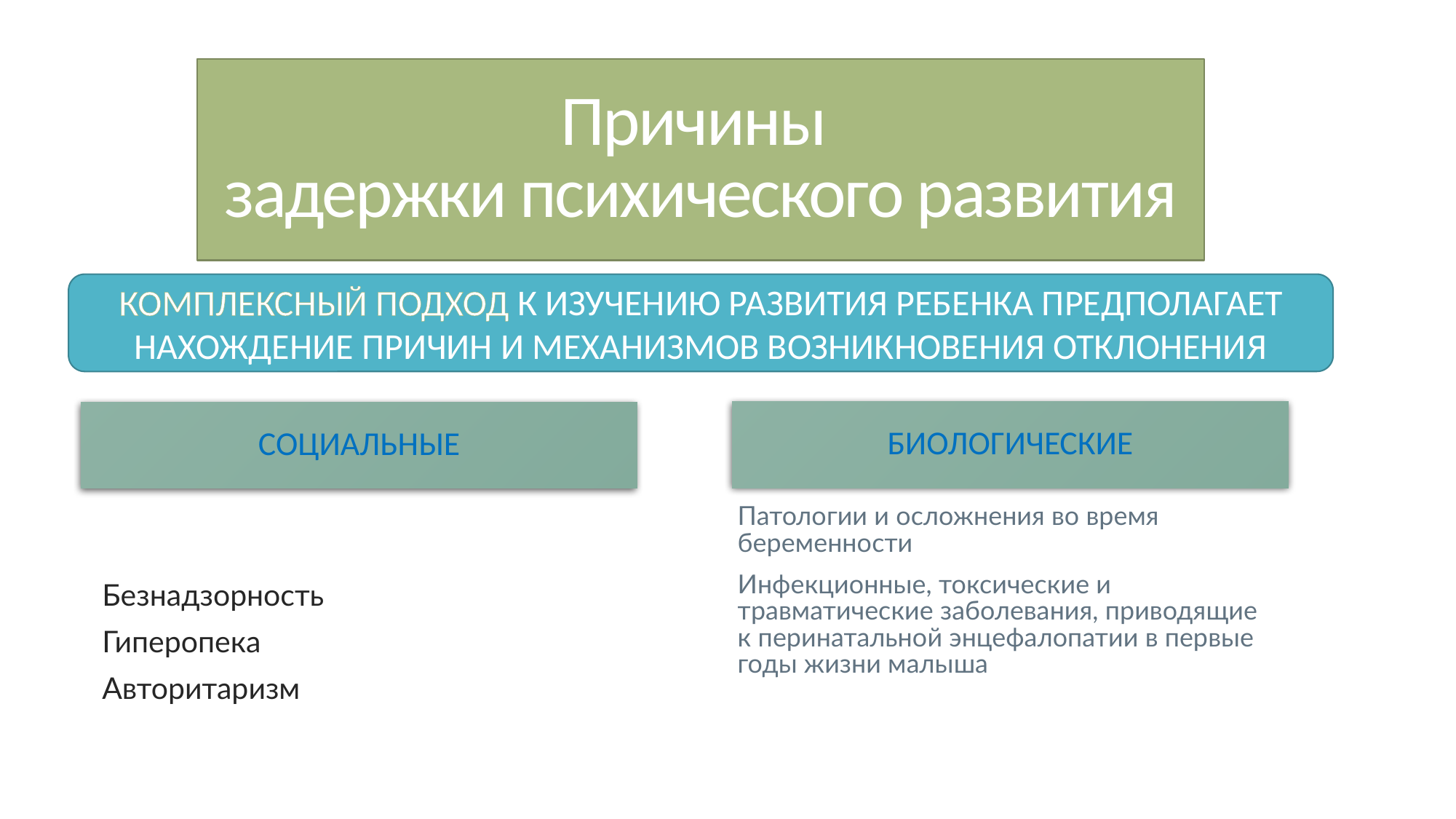

# Причины задержки психического развития
КОМПЛЕКСНЫЙ ПОДХОД К ИЗУЧЕНИЮ РАЗВИТИЯ РЕБЕНКА ПРЕДПОЛАГАЕТ НАХОЖДЕНИЕ ПРИЧИН И МЕХАНИЗМОВ ВОЗНИКНОВЕНИЯ ОТКЛОНЕНИЯ

Безнадзорность
Гиперопека
Авторитаризм
Биологические
Социальные
Патологии и осложнения во время беременности
Инфекционные, токсические и травматические заболевания, приводящие к перинатальной энцефалопатии в первые годы жизни малыша